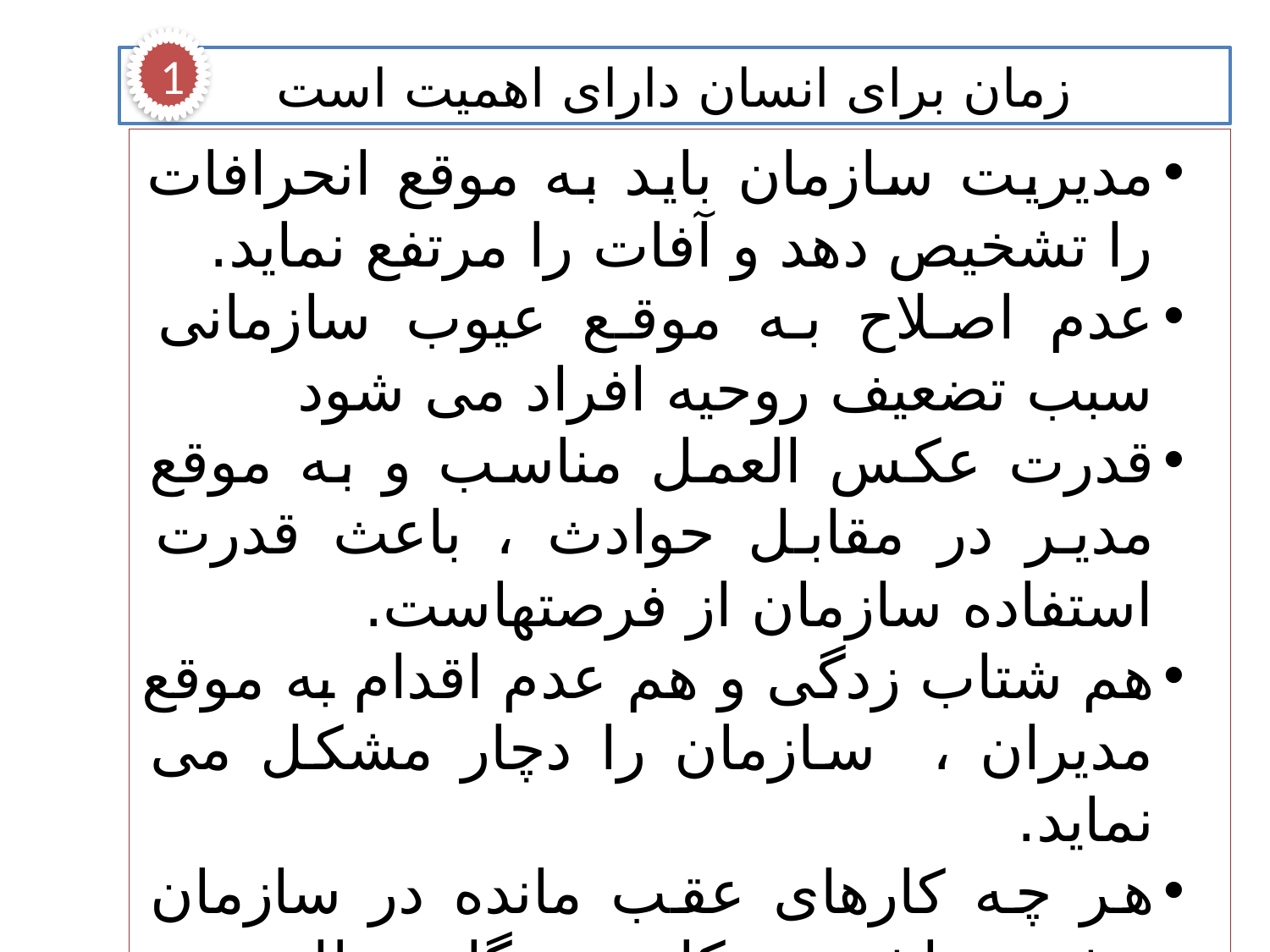

1
زمان برای انسان دارای اهمیت است
مدیریت سازمان باید به موقع انحرافات را تشخیص دهد و آفات را مرتفع نماید.
عدم اصلاح به موقع عیوب سازمانی سبب تضعیف روحیه افراد می شود
قدرت عکس العمل مناسب و به موقع مدیر در مقابل حوادث ، باعث قدرت استفاده سازمان از فرصتهاست.
هم شتاب زدگی و هم عدم اقدام به موقع مدیران ،  سازمان را دچار مشکل می نماید.
هر چه کارهای عقب مانده در سازمان بیشتر باشد ، کار دستگاه نظارت و ارزیابی دشوارتر خواهد بود.